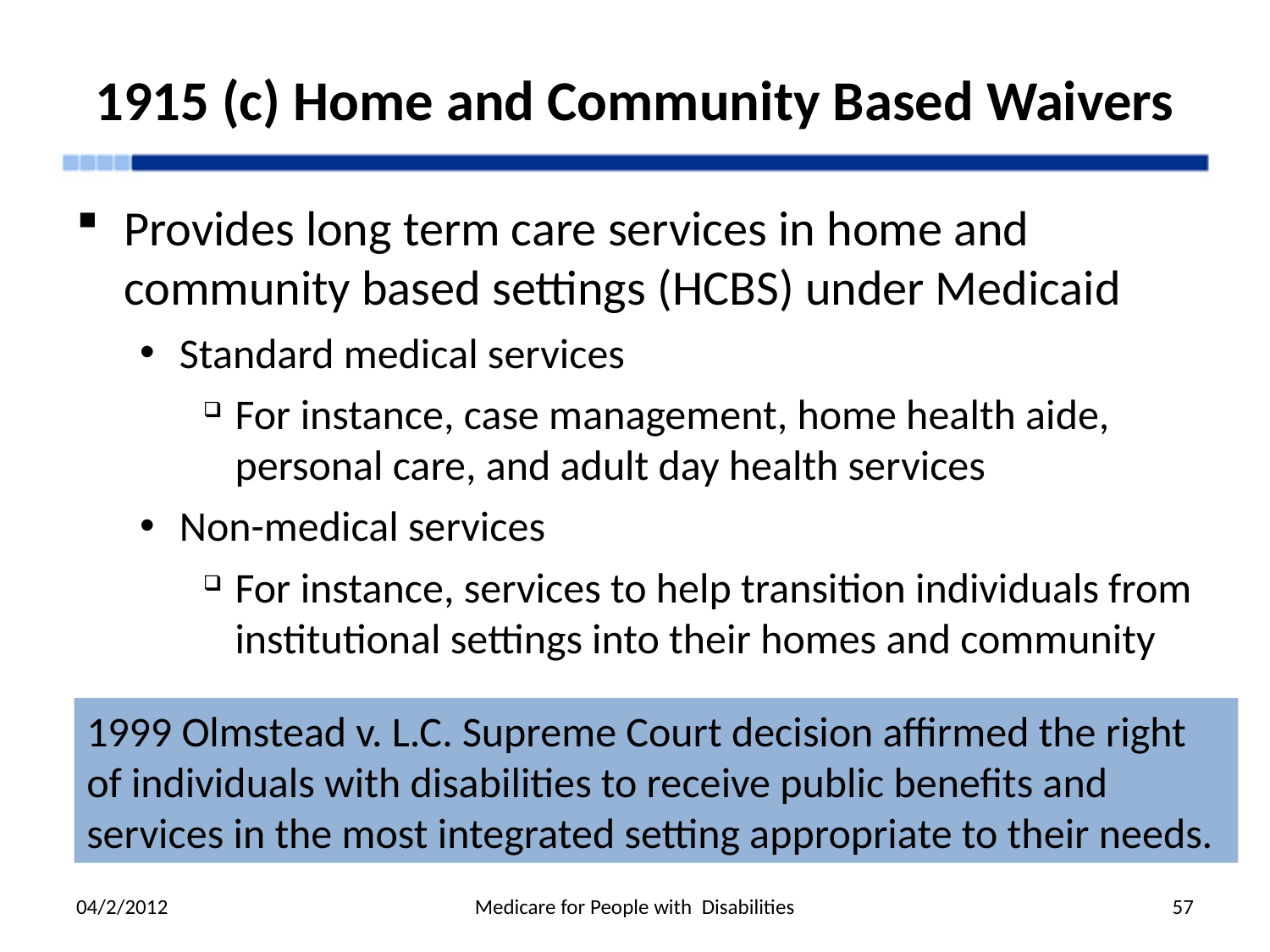

# 1915 (c) Home and Community Based Waivers
Provides long term care services in home and community based settings (HCBS) under Medicaid
Standard medical services
For instance, case management, home health aide, personal care, and adult day health services
Non-medical services
For instance, services to help transition individuals from institutional settings into their homes and community
1999 Olmstead v. L.C. Supreme Court decision affirmed the right of individuals with disabilities to receive public benefits and services in the most integrated setting appropriate to their needs.
04/2/2012
Medicare for People with  Disabilities
57